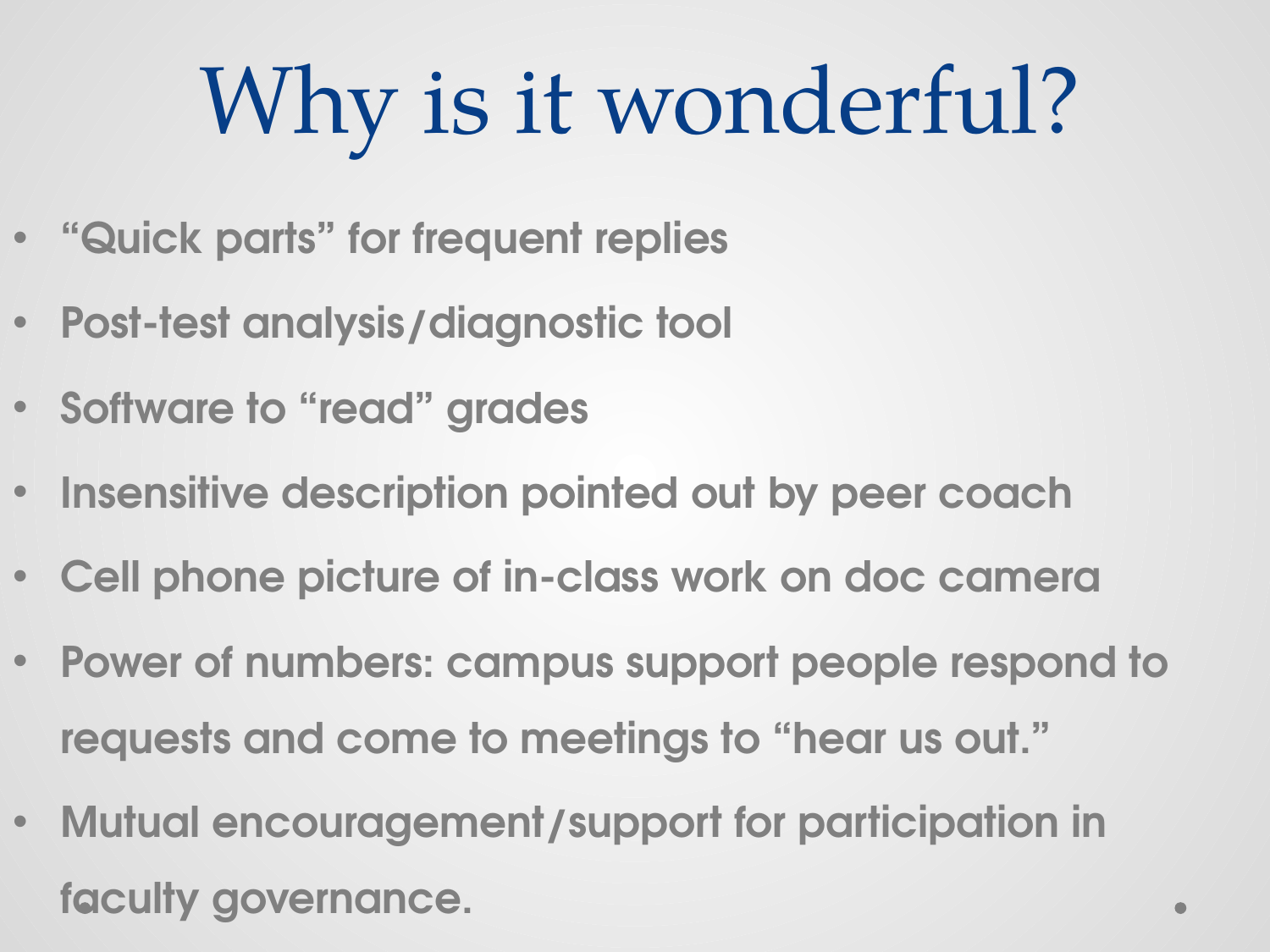

# Why is it wonderful?
“Quick parts” for frequent replies
Post-test analysis/diagnostic tool
Software to “read” grades
Insensitive description pointed out by peer coach
Cell phone picture of in-class work on doc camera
Power of numbers: campus support people respond to requests and come to meetings to “hear us out.”
Mutual encouragement/support for participation in faculty governance.